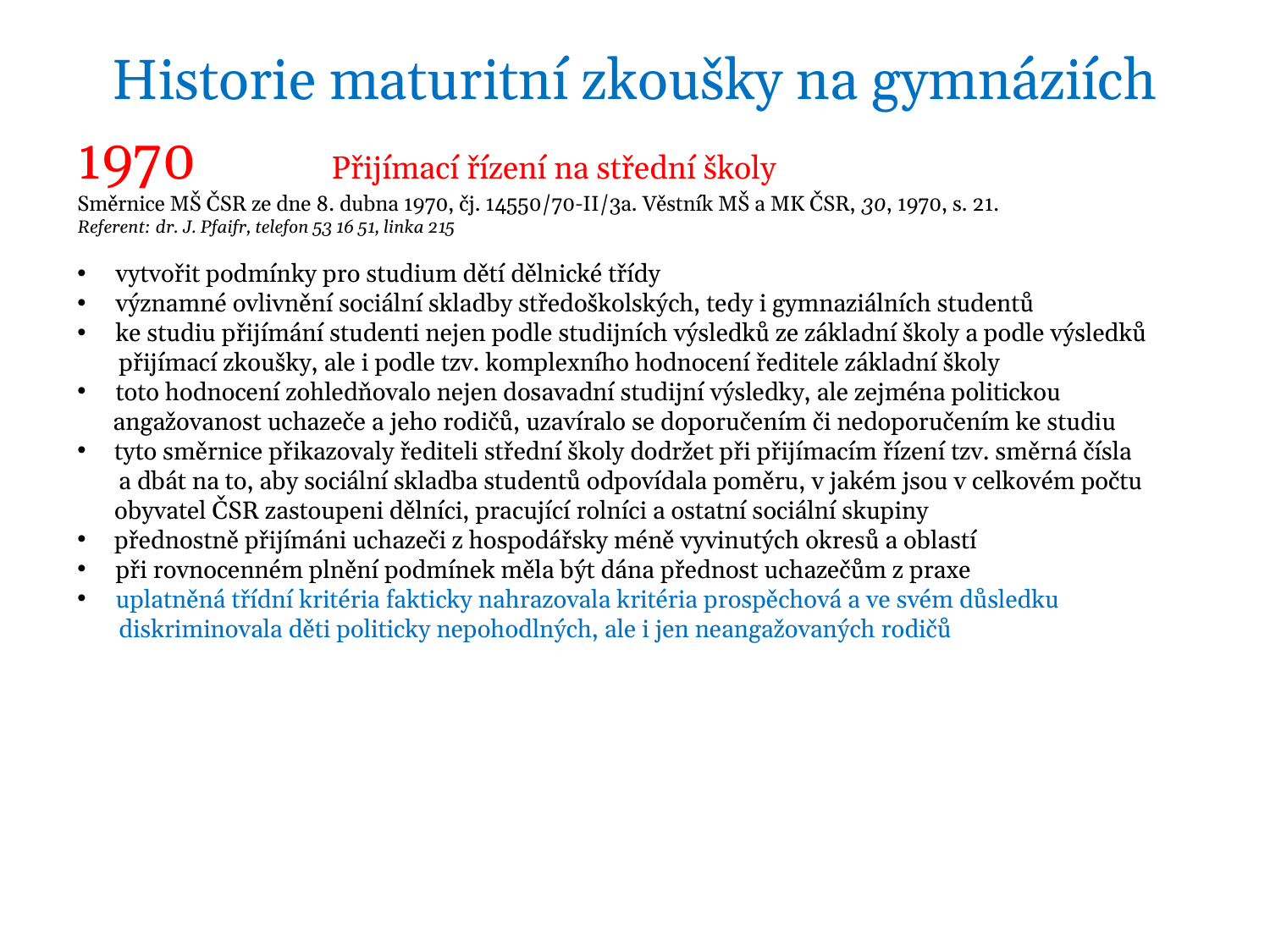

# Historie maturitní zkoušky na gymnáziích
1970		Přijímací řízení na střední školy
Směrnice MŠ ČSR ze dne 8. dubna 1970, čj. 14550/70-II/3a. Věstník MŠ a MK ČSR, 30, 1970, s. 21.
Referent: dr. J. Pfaifr, telefon 53 16 51, linka 215

     vytvořit podmínky pro studium dětí dělnické třídy
     významné ovlivnění sociální skladby středoškolských, tedy i gymnaziálních studentů
     ke studiu přijímání studenti nejen podle studijních výsledků ze základní školy a podle výsledků
       přijímací zkoušky, ale i podle tzv. komplexního hodnocení ředitele základní školy
     toto hodnocení zohledňovalo nejen dosavadní studijní výsledky, ale zejména politickou
      angažovanost uchazeče a jeho rodičů, uzavíralo se doporučením či nedoporučením ke studiu
 	tyto směrnice přikazovaly řediteli střední školy dodržet při přijímacím řízení tzv. směrná čísla
       a dbát na to, aby sociální skladba studentů odpovídala poměru, v jakém jsou v celkovém počtu
  	obyvatel ČSR zastoupeni dělníci, pracující rolníci a ostatní sociální skupiny
 	přednostně přijímáni uchazeči z hospodářsky méně vyvinutých okresů a oblastí
     při rovnocenném plnění podmínek měla být dána přednost uchazečům z praxe
     uplatněná třídní kritéria fakticky nahrazovala kritéria prospěchová a ve svém důsledku
       diskriminovala děti politicky nepohodlných, ale i jen neangažovaných rodičů